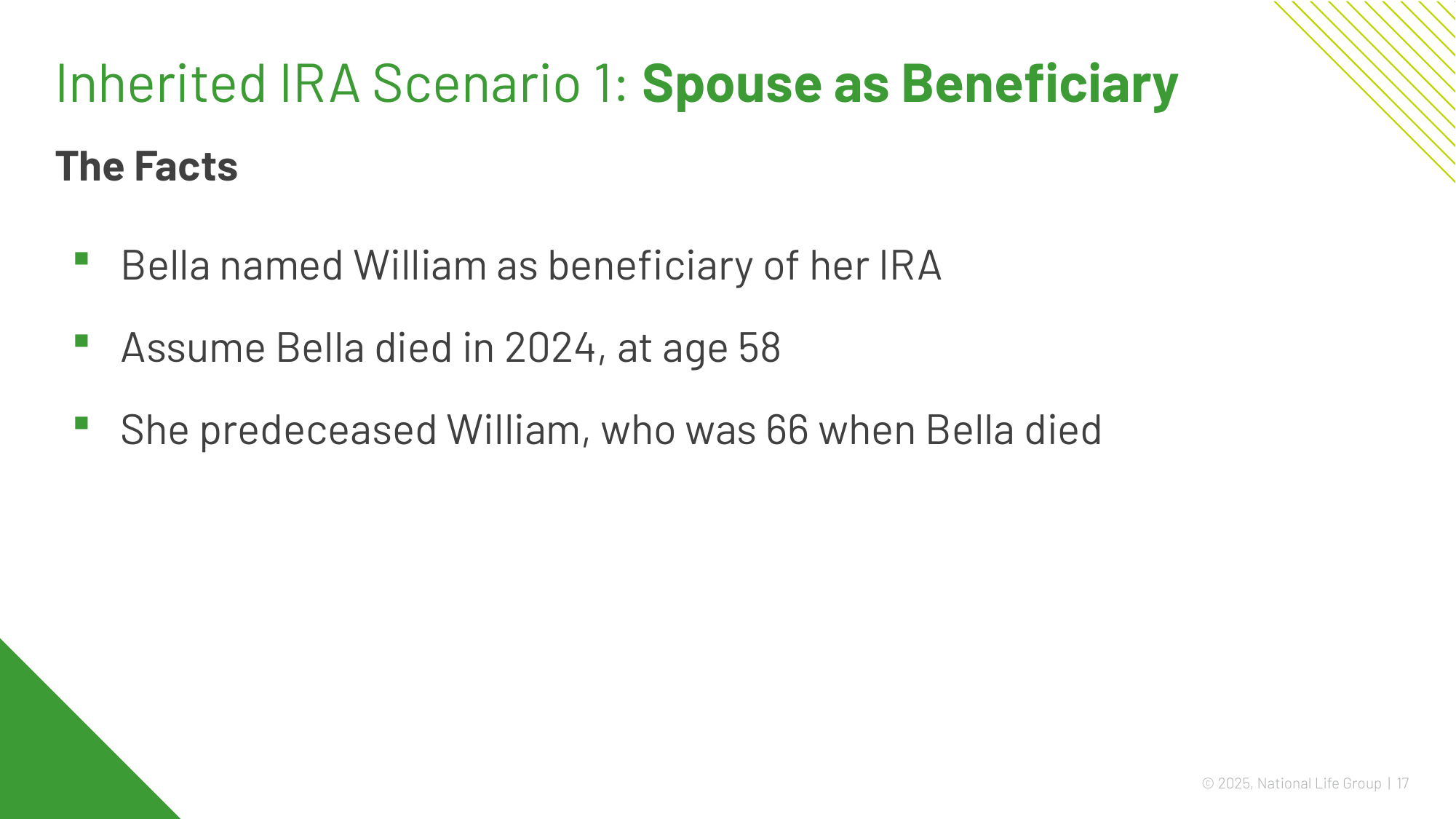

# Inherited IRA Scenario 1: Spouse as Beneficiary
The Facts
Bella named William as beneficiary of her IRA
Assume Bella died in 2024, at age 58
She predeceased William, who was 66 when Bella died
© 2025, National Life Group  |  17